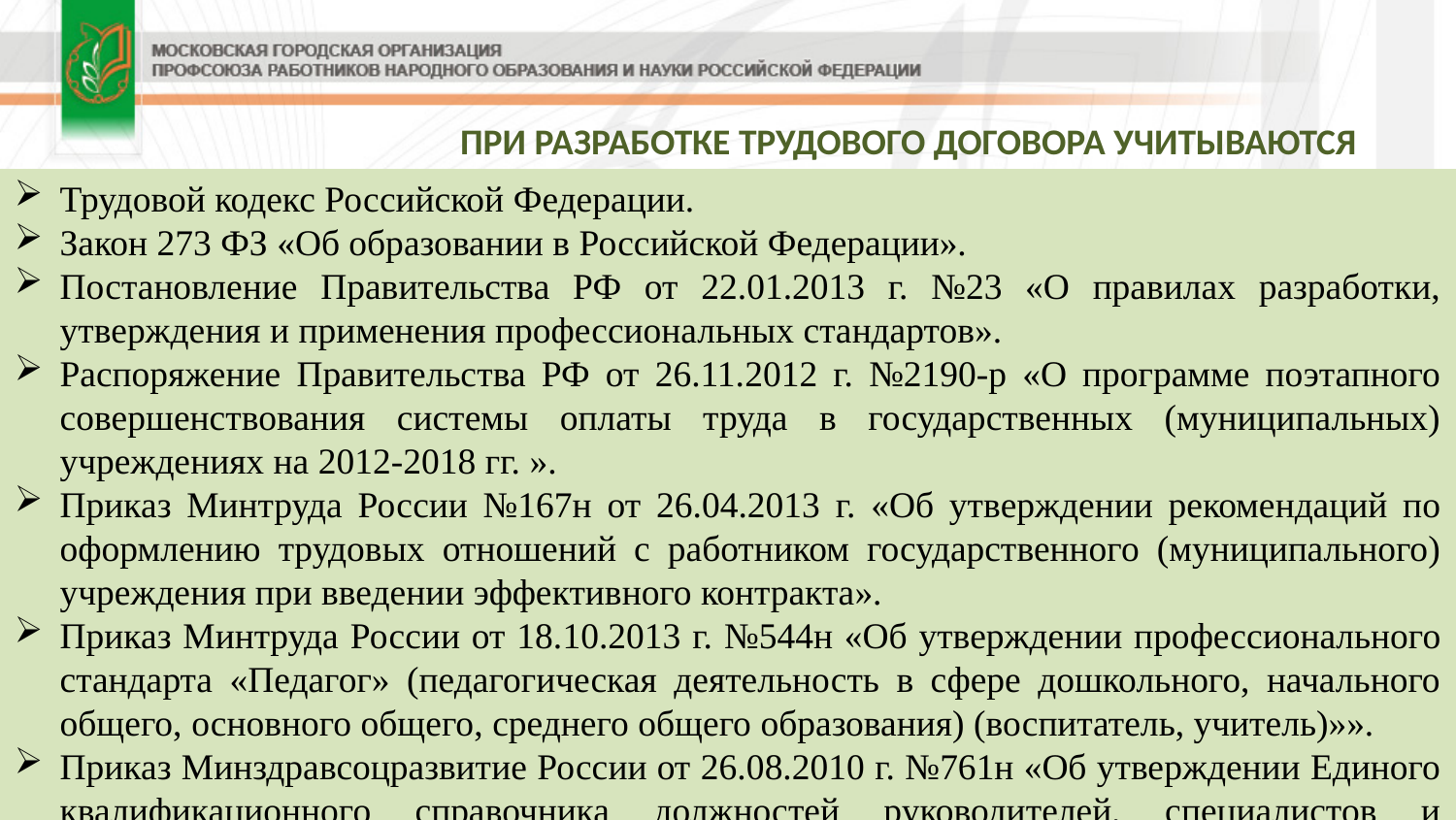

ПРИ РАЗРАБОТКЕ ТРУДОВОГО ДОГОВОРА УЧИТЫВАЮТСЯ
Трудовой кодекс Российской Федерации.
Закон 273 ФЗ «Об образовании в Российской Федерации».
Постановление Правительства РФ от 22.01.2013 г. №23 «О правилах разработки, утверждения и применения профессиональных стандартов».
Распоряжение Правительства РФ от 26.11.2012 г. №2190-р «О программе поэтапного совершенствования системы оплаты труда в государственных (муниципальных) учреждениях на 2012-2018 гг. ».
Приказ Минтруда России №167н от 26.04.2013 г. «Об утверждении рекомендаций по оформлению трудовых отношений с работником государственного (муниципального) учреждения при введении эффективного контракта».
Приказ Минтруда России от 18.10.2013 г. №544н «Об утверждении профессионального стандарта «Педагог» (педагогическая деятельность в сфере дошкольного, начального общего, основного общего, среднего общего образования) (воспитатель, учитель)»».
Приказ Минздравсоцразвитие России от 26.08.2010 г. №761н «Об утверждении Единого квалификационного справочника должностей руководителей, специалистов и служащих, раздел «Квалификационные характеристики должностей работников образования»»
Приказы Министерства образования и науки РФ, Постановления Правительства Москвы, приказы Департамента образования города Москвы, локальные нормативные акты ОО.